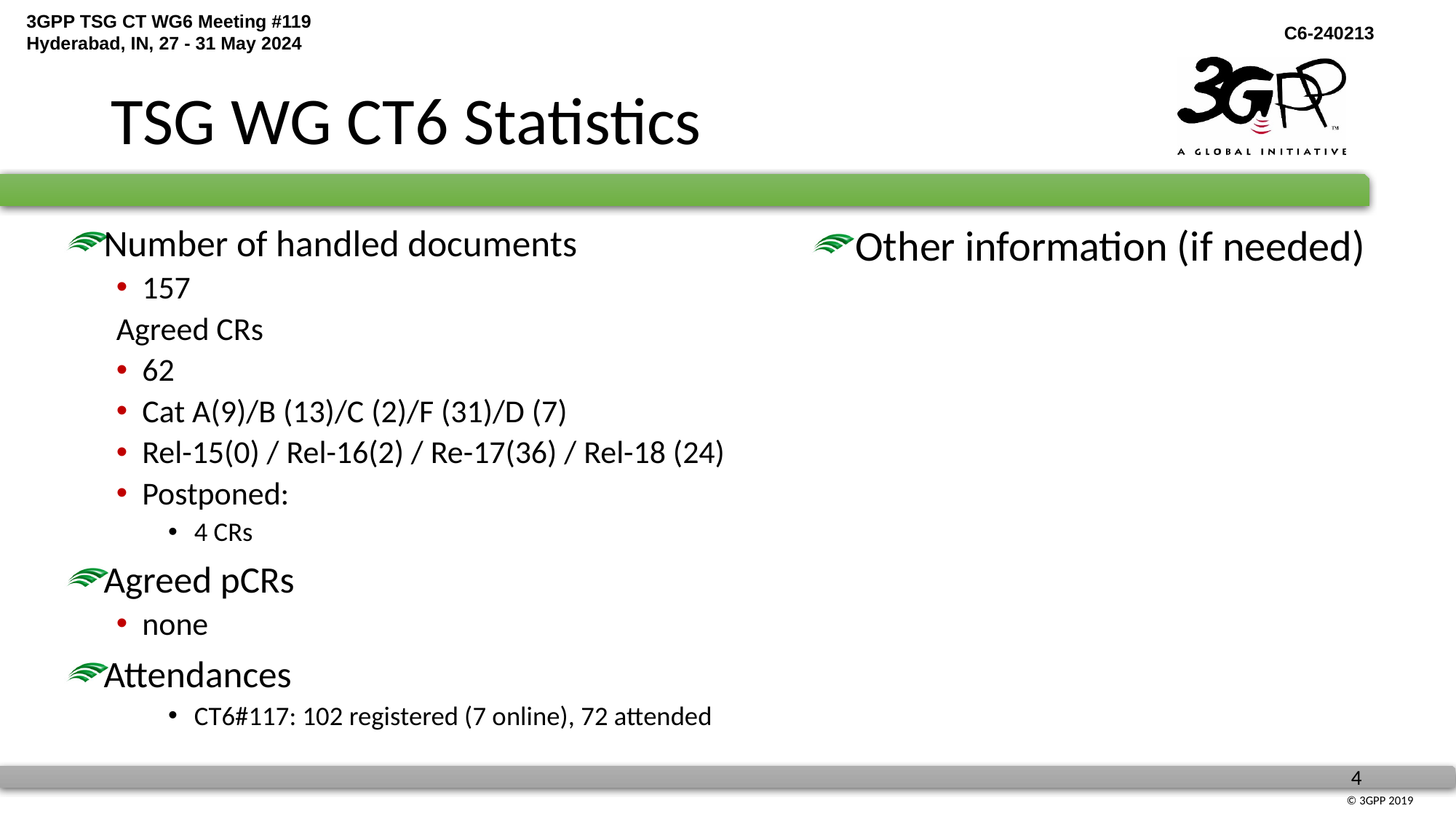

# TSG WG CT6 Statistics
Other information (if needed)
Number of handled documents
157
Agreed CRs
62
Cat A(9)/B (13)/C (2)/F (31)/D (7)
Rel-15(0) / Rel-16(2) / Re-17(36) / Rel-18 (24)
Postponed:
4 CRs
Agreed pCRs
none
Attendances
CT6#117: 102 registered (7 online), 72 attended